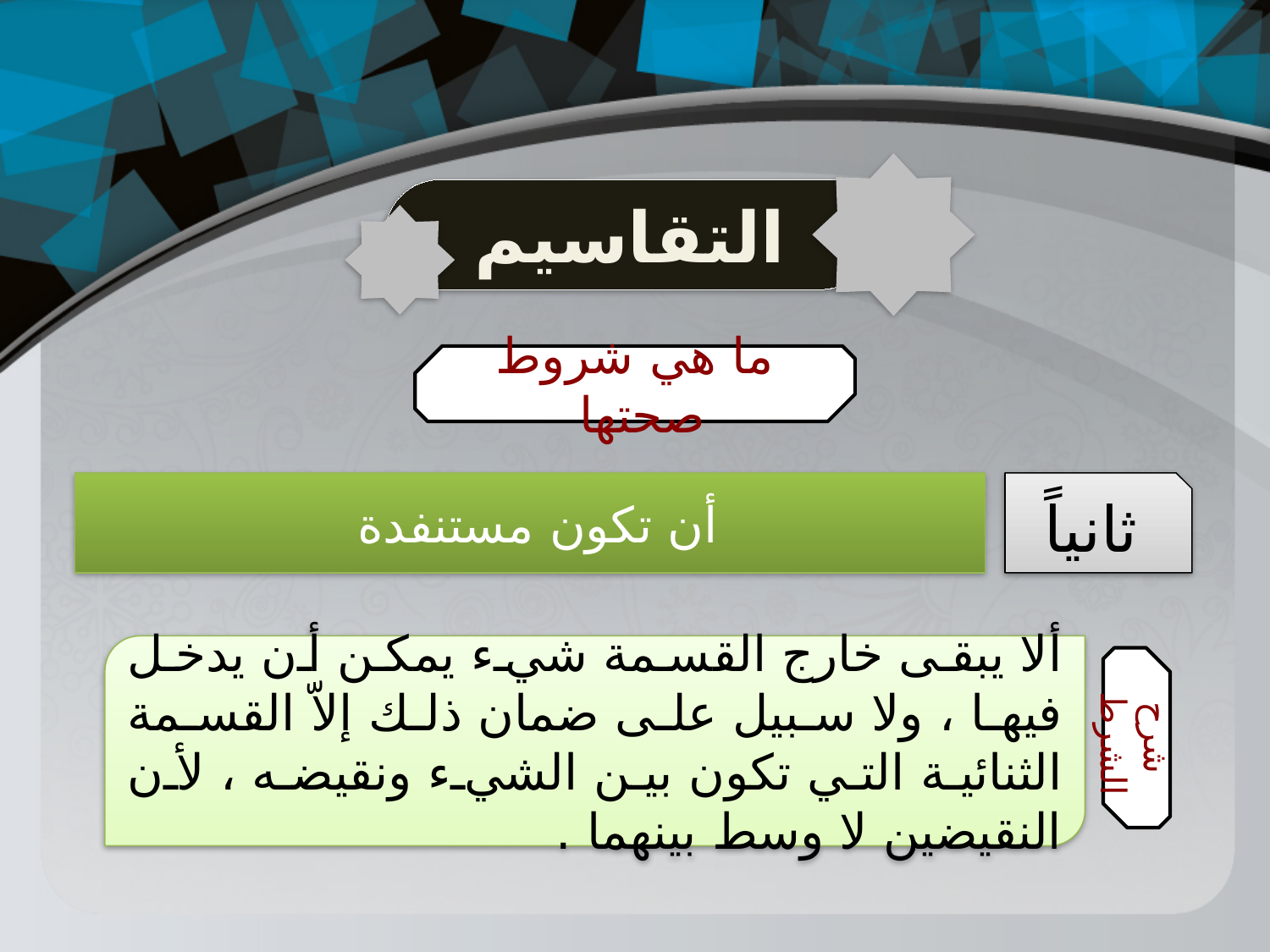

التقاسيم

ما هي شروط صحتها
أن تكون مستنفدة
ثانياً
ألا يبقى خارج القسمة شيء يمكن أن يدخل فيها ، ولا سبيل على ضمان ذلك إلاّ القسمة الثنائية التي تكون بين الشيء ونقيضه ، لأن النقيضين لا وسط بينهما .
شرح الشرط